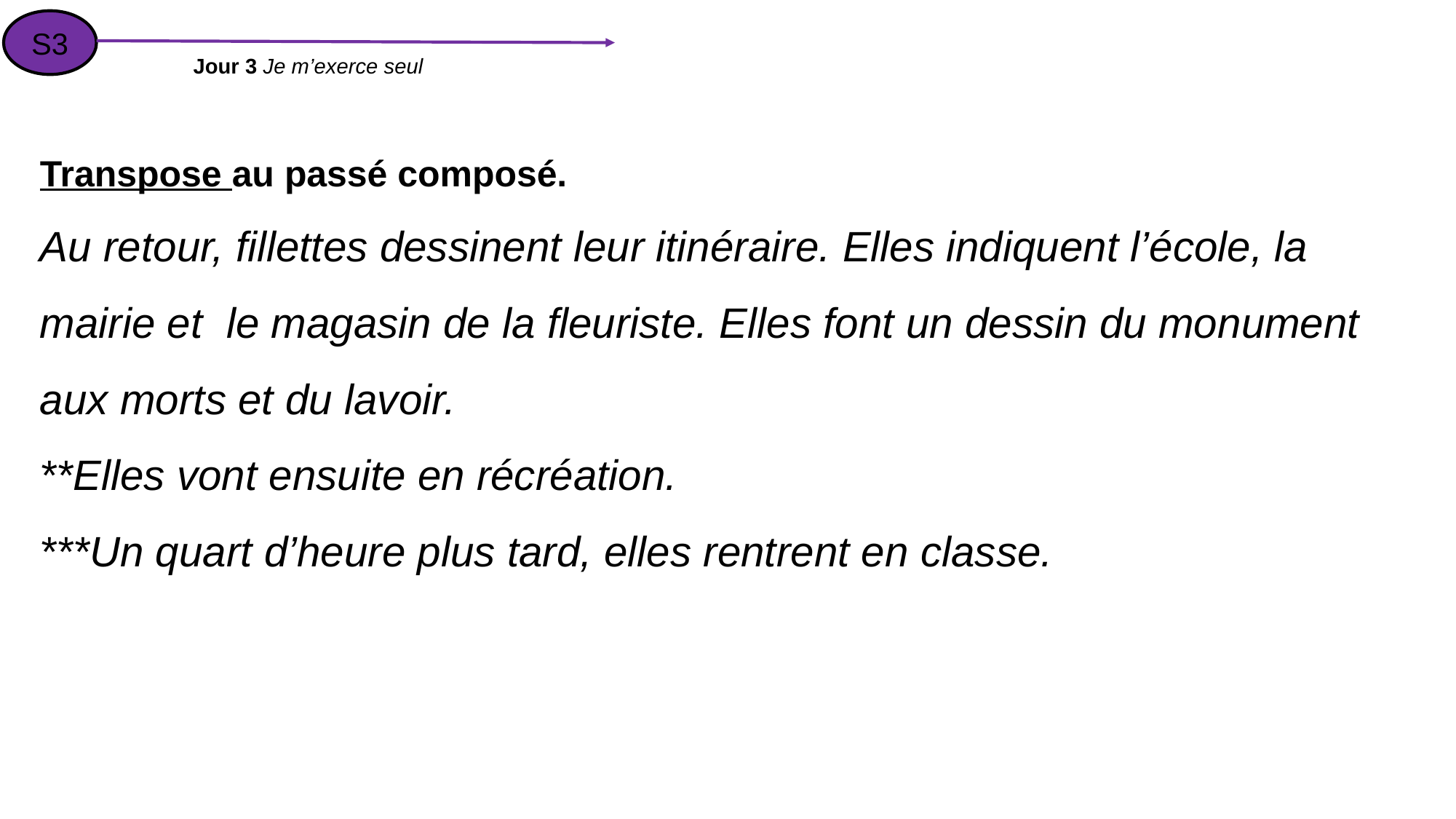

S3
Jour 3 Je m’exerce seul
Transpose au passé composé.
Au retour, fillettes dessinent leur itinéraire. Elles indiquent l’école, la mairie et  le magasin de la fleuriste. Elles font un dessin du monument aux morts et du lavoir.
**Elles vont ensuite en récréation.
***Un quart d’heure plus tard, elles rentrent en classe.